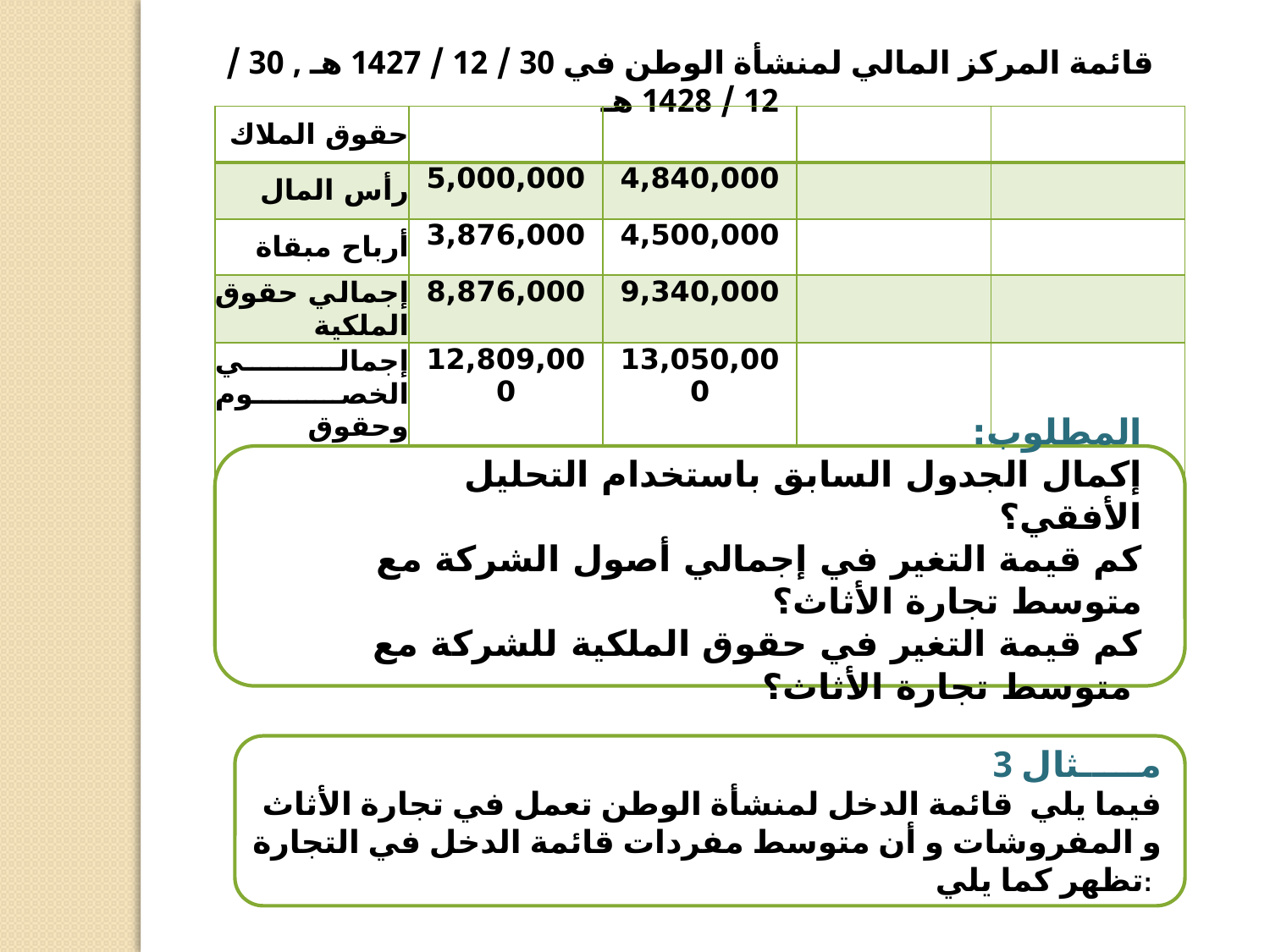

قائمة المركز المالي لمنشأة الوطن في 30 / 12 / 1427 هـ , 30 / 12 / 1428 هـ
| حقوق الملاك |  |  |  |  |
| --- | --- | --- | --- | --- |
| رأس المال | 5,000,000 | 4,840,000 |  |  |
| أرباح مبقاة | 3,876,000 | 4,500,000 |  |  |
| إجمالي حقوق الملكية | 8,876,000 | 9,340,000 |  |  |
| إجمالي الخصوم وحقوق الملكية | 12,809,000 | 13,050,000 |  |  |

المطلوب:
إكمال الجدول السابق باستخدام التحليل الأفقي؟
كم قيمة التغير في إجمالي أصول الشركة مع متوسط تجارة الأثاث؟
كم قيمة التغير في حقوق الملكية للشركة مع متوسط تجارة الأثاث؟

مـــــثال 3
فيما يلي  قائمة الدخل لمنشأة الوطن تعمل في تجارة الأثاث و المفروشات و أن متوسط مفردات قائمة الدخل في التجارة تظهر كما يلي: